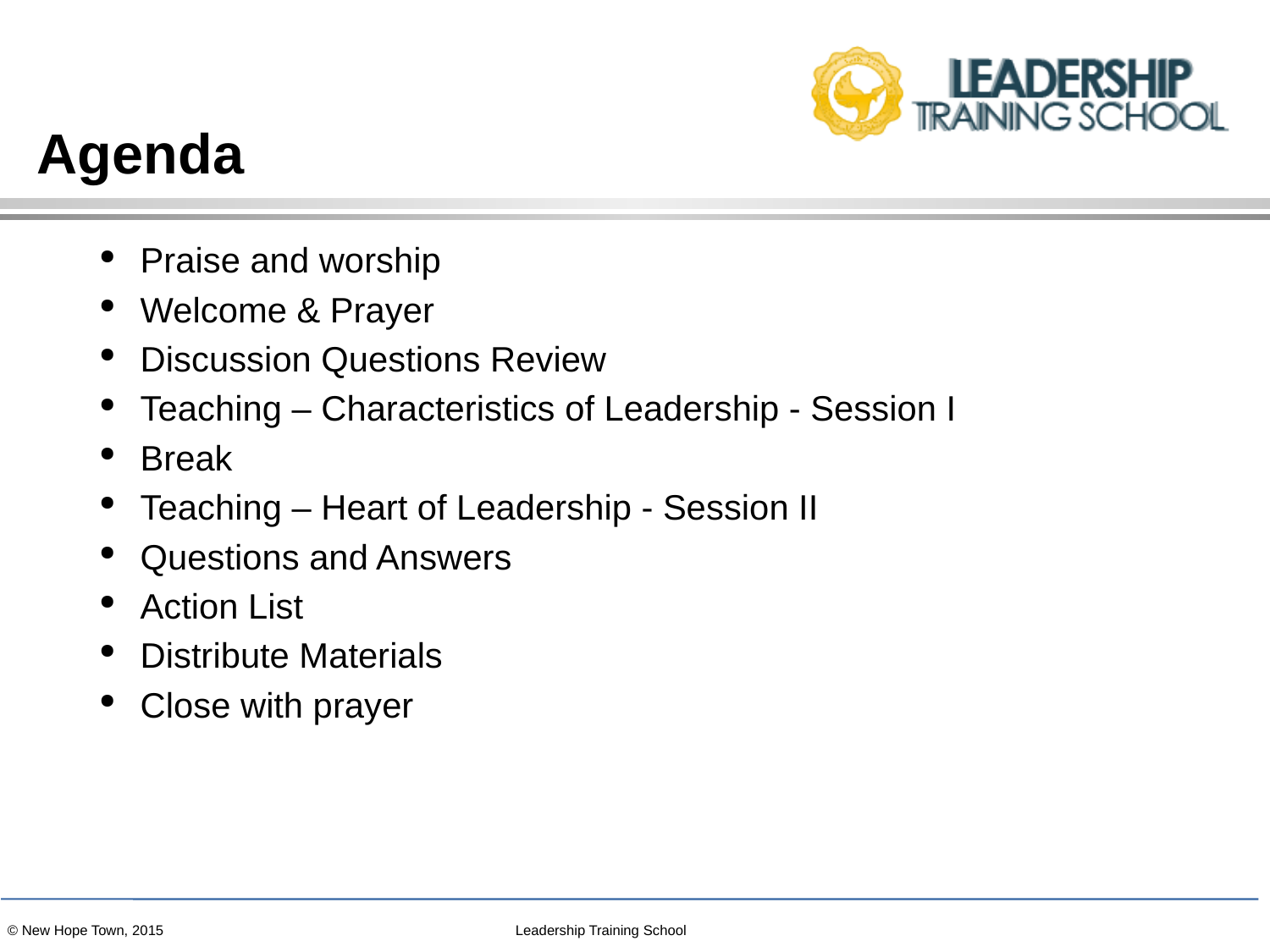

# Agenda
Praise and worship
Welcome & Prayer
Discussion Questions Review
Teaching – Characteristics of Leadership - Session I
Break
Teaching – Heart of Leadership - Session II
Questions and Answers
Action List
Distribute Materials
Close with prayer
2